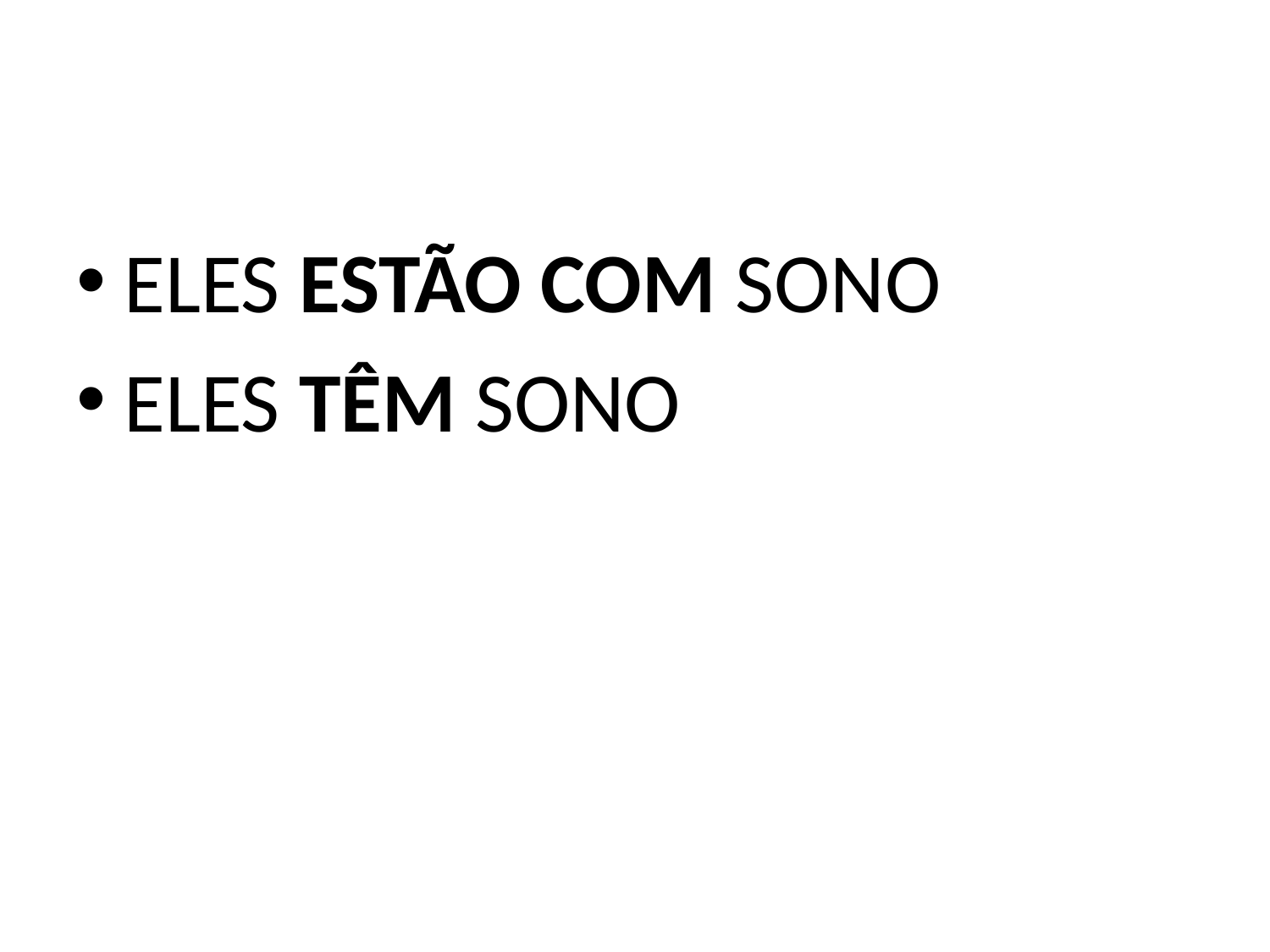

#
ELES ESTÃO COM SONO
ELES TÊM SONO